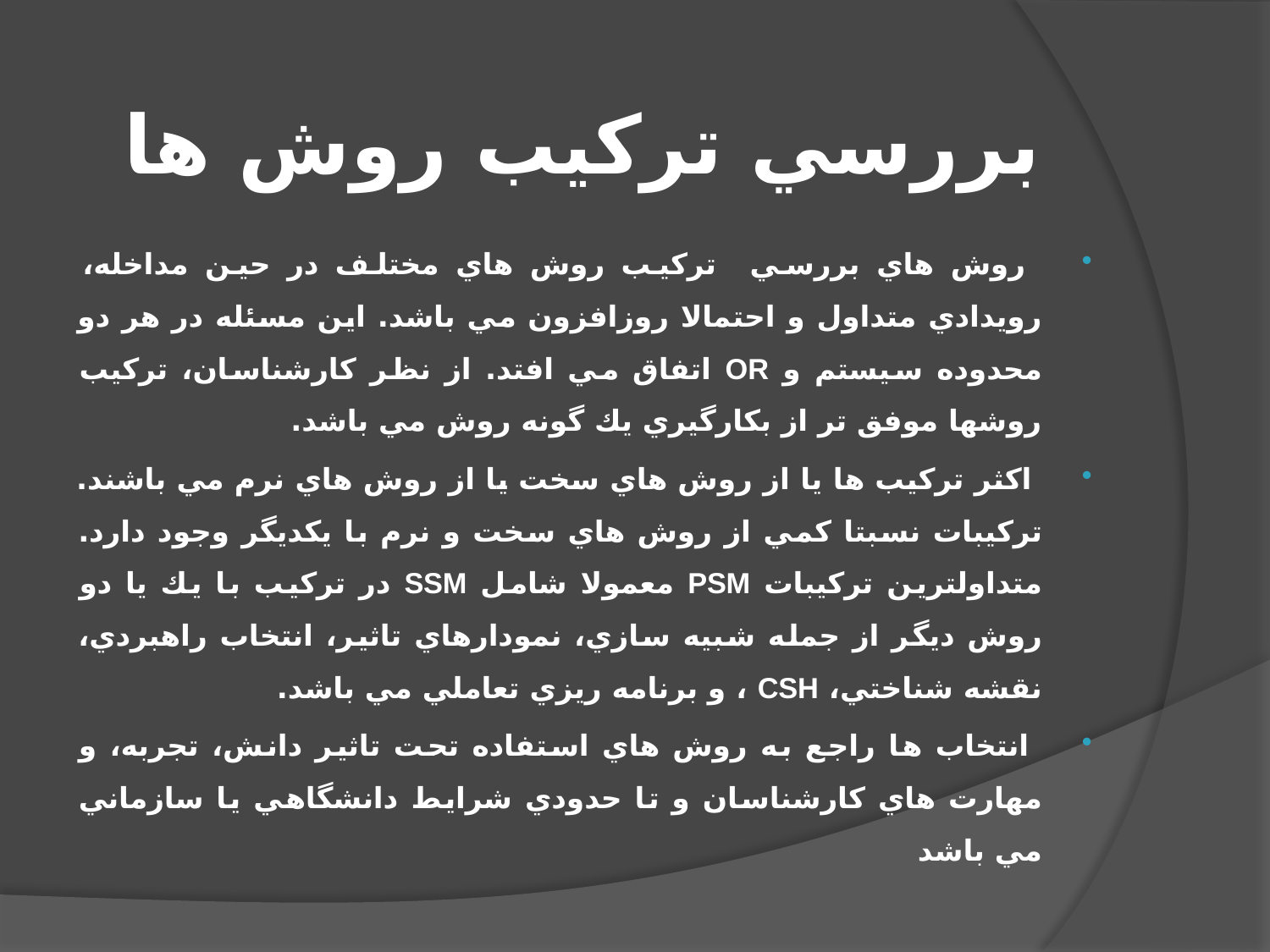

# بررسي تركيب روش ها
 روش هاي بررسي  تركيب روش هاي مختلف در حين مداخله، رويدادي متداول و احتمالا روزافزون مي باشد. اين مسئله در هر دو محدوده سيستم و OR اتفاق مي افتد. از نظر كارشناسان، تركيب روشها موفق تر از بكارگيري يك گونه روش مي باشد.
 اكثر تركيب ها يا از روش هاي سخت يا از روش هاي نرم مي باشند. تركيبات نسبتا كمي از روش هاي سخت و نرم با يكديگر وجود دارد. متداولترين تركيبات PSM معمولا شامل SSM در تركيب با يك يا دو روش ديگر از جمله شبيه سازي، نمودارهاي تاثير، انتخاب راهبردي، نقشه شناختي، CSH ، و برنامه ريزي تعاملي مي باشد.
 انتخاب ها راجع به روش هاي استفاده تحت تاثير دانش، تجربه، و مهارت هاي كارشناسان و تا حدودي شرايط دانشگاهي يا سازماني مي باشد